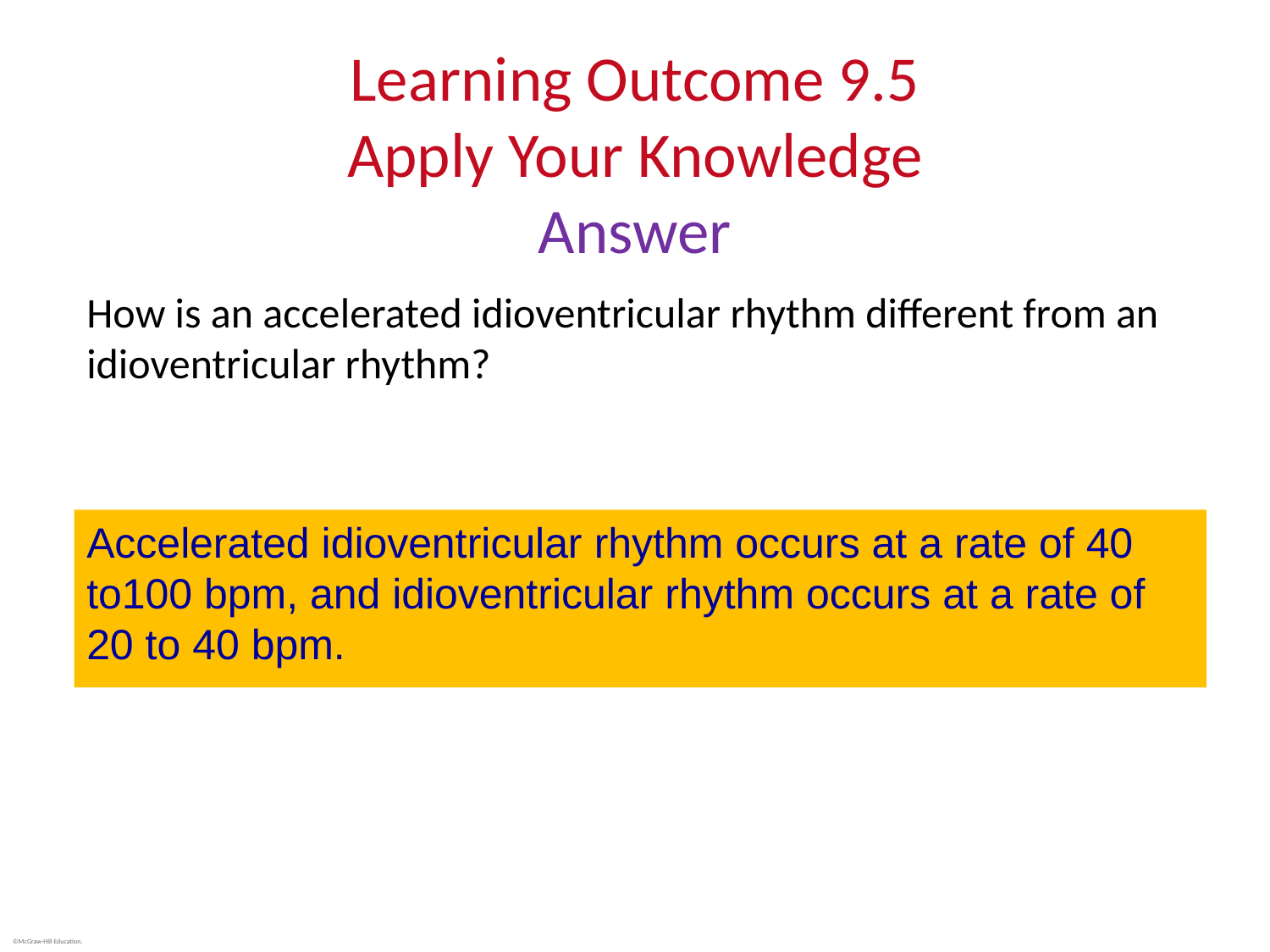

# Learning Outcome 9.5 Apply Your Knowledge Answer
How is an accelerated idioventricular rhythm different from an idioventricular rhythm?
Accelerated idioventricular rhythm occurs at a rate of 40 to100 bpm, and idioventricular rhythm occurs at a rate of 20 to 40 bpm.